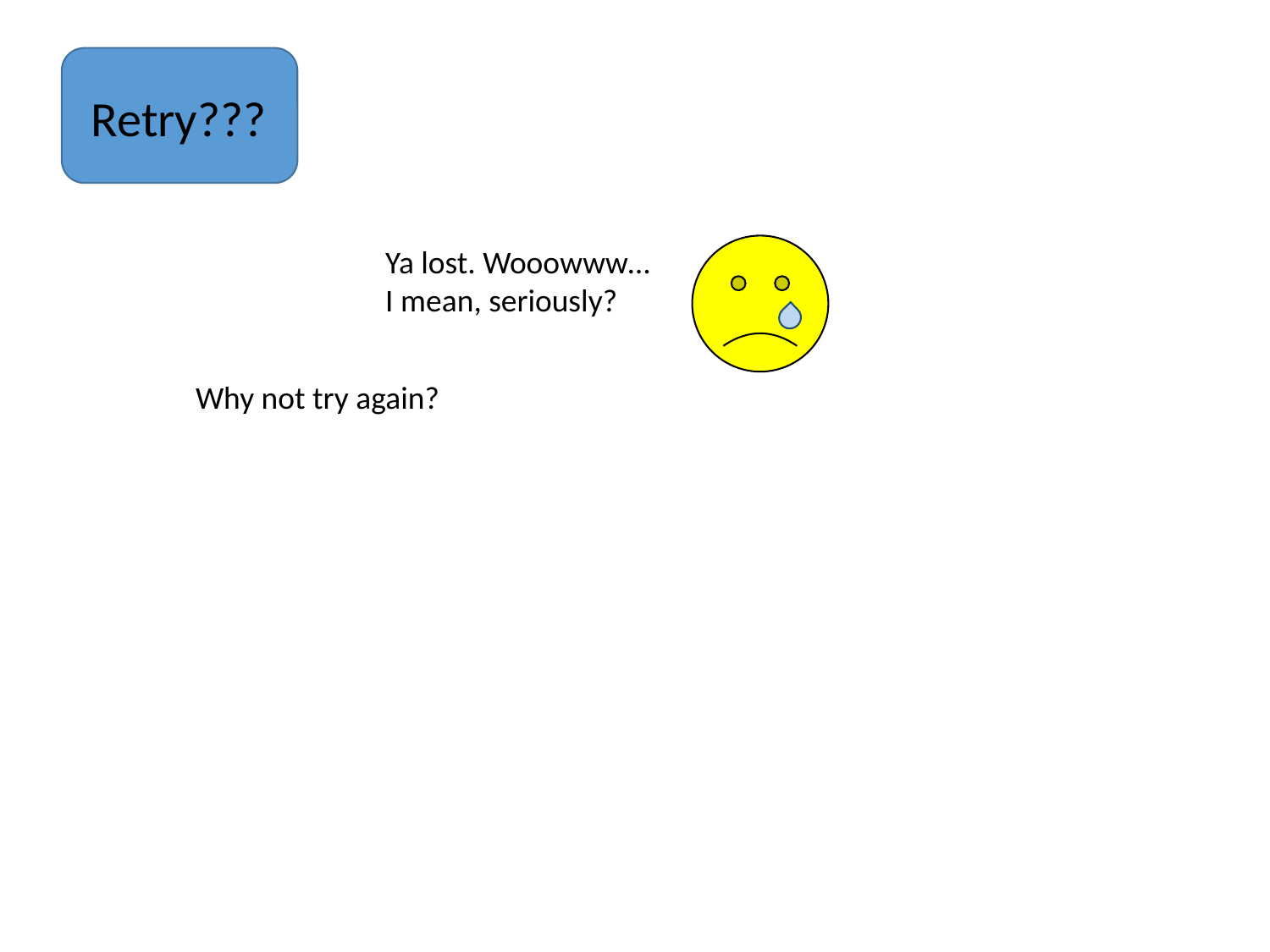

Retry???
Ya lost. Wooowww…
I mean, seriously?

Why not try again?